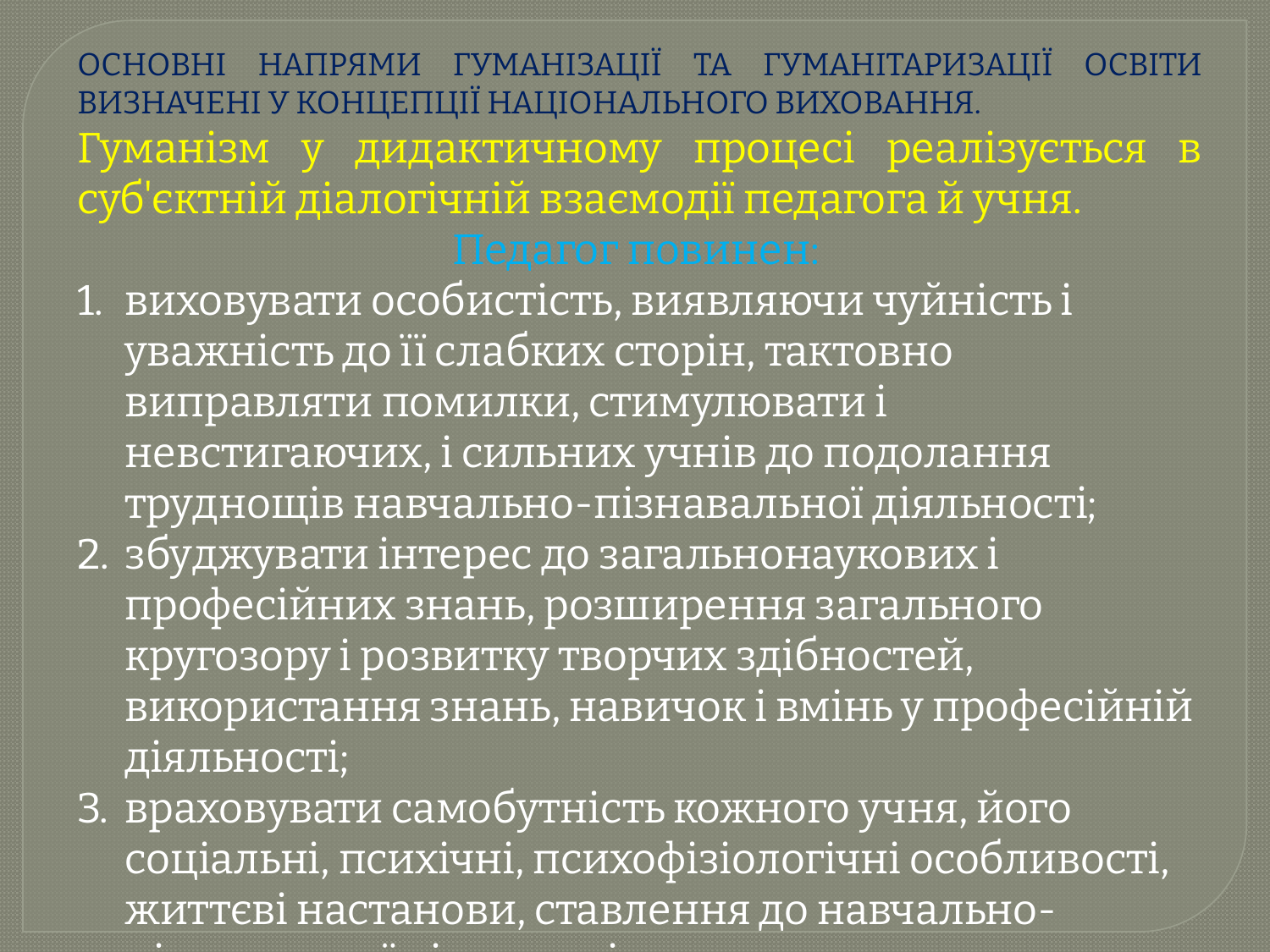

ОСНОВНІ НАПРЯМИ ГУМАНІЗАЦІЇ ТА ГУМАНІТАРИЗАЦІЇ ОСВІТИ ВИЗНАЧЕНІ У КОНЦЕПЦІЇ НАЦІОНАЛЬНОГО ВИХОВАННЯ.
Гуманізм у дидактичному процесі реалізується в суб'єктній діалогічній взаємодії педагога й учня.
Педагог повинен:
виховувати особистість, виявляючи чуйність і уважність до її слабких сторін, тактовно виправляти помилки, стимулювати і невстигаючих, і сильних учнів до подолання труднощів навчально-пізнавальної діяльності;
збуджувати інтерес до загальнонаукових і професійних знань, розширення загального кругозору і розвитку творчих здібностей, використання знань, навичок і вмінь у професійній діяльності;
враховувати самобутність кожного учня, його соціальні, психічні, психофізіологічні особливості, життєві настанови, ставлення до навчально-пізнавальної діяльності;